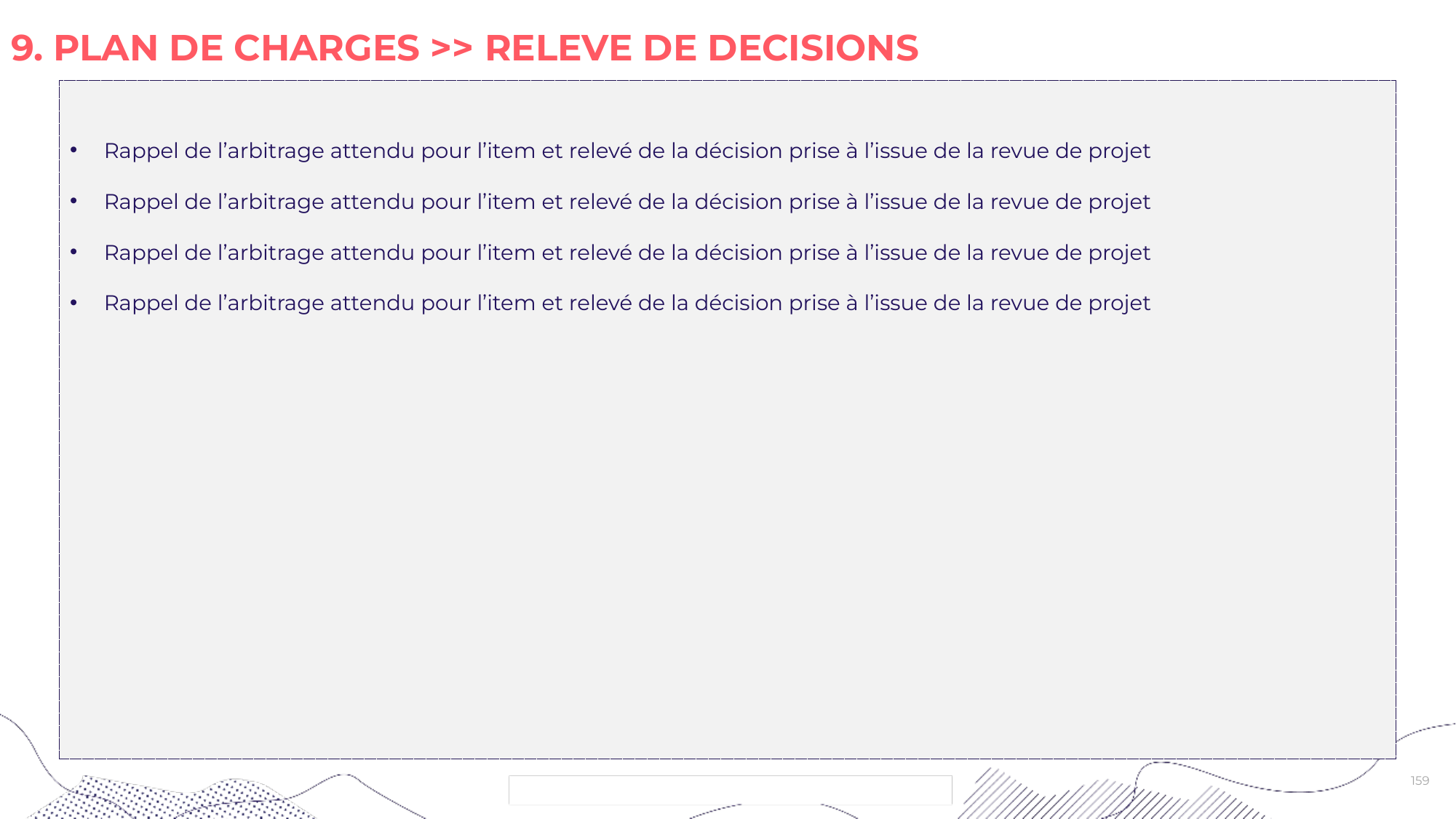

# 9. PLAN DE CHARGES >> RELEVE DE DECISIONS

Rappel de l’arbitrage attendu pour l’item et relevé de la décision prise à l’issue de la revue de projet

Rappel de l’arbitrage attendu pour l’item et relevé de la décision prise à l’issue de la revue de projet

Rappel de l’arbitrage attendu pour l’item et relevé de la décision prise à l’issue de la revue de projet

Rappel de l’arbitrage attendu pour l’item et relevé de la décision prise à l’issue de la revue de projet

159